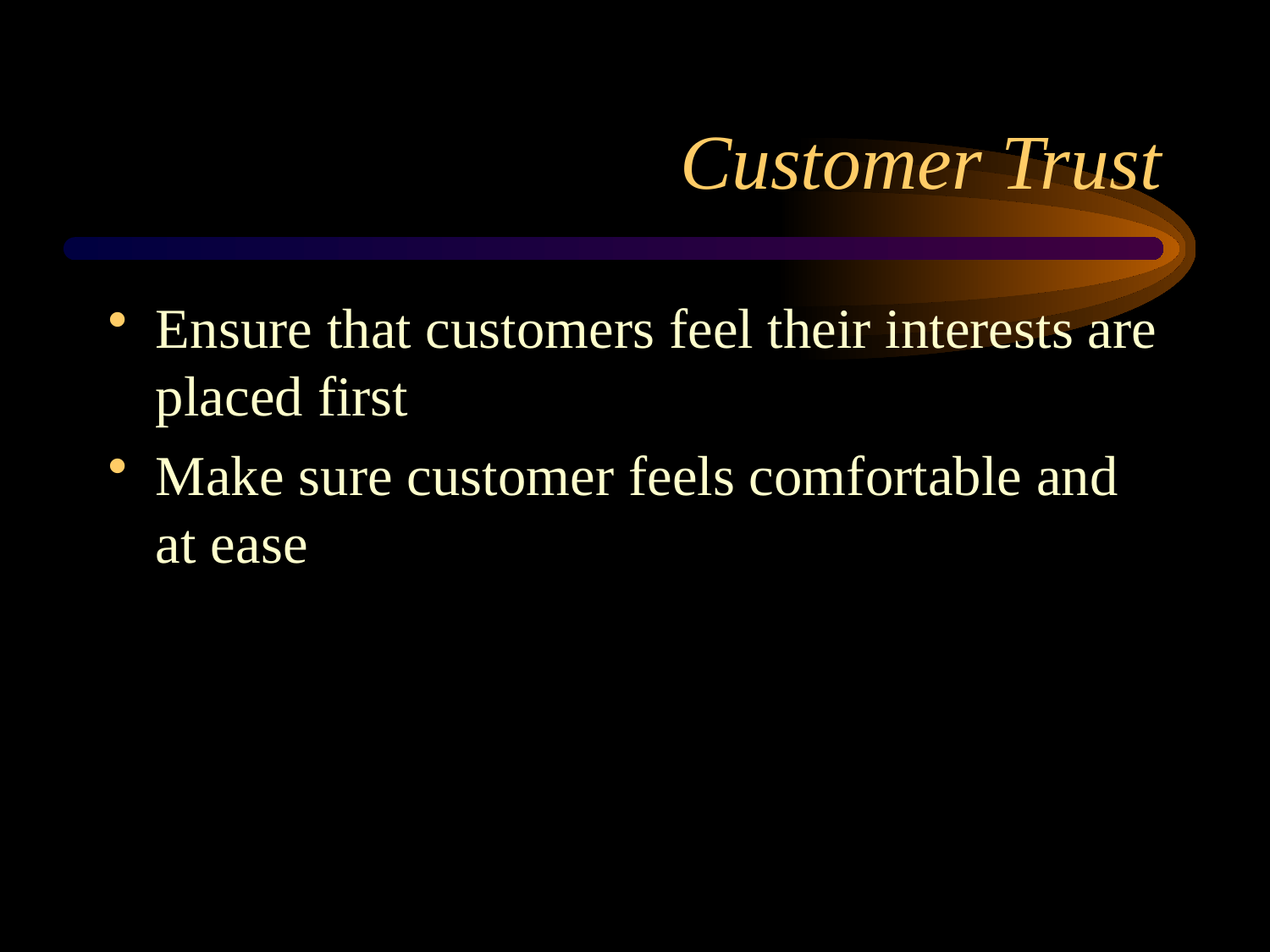

# Customer Trust
Ensure that customers feel their interests are placed first
Make sure customer feels comfortable and at ease